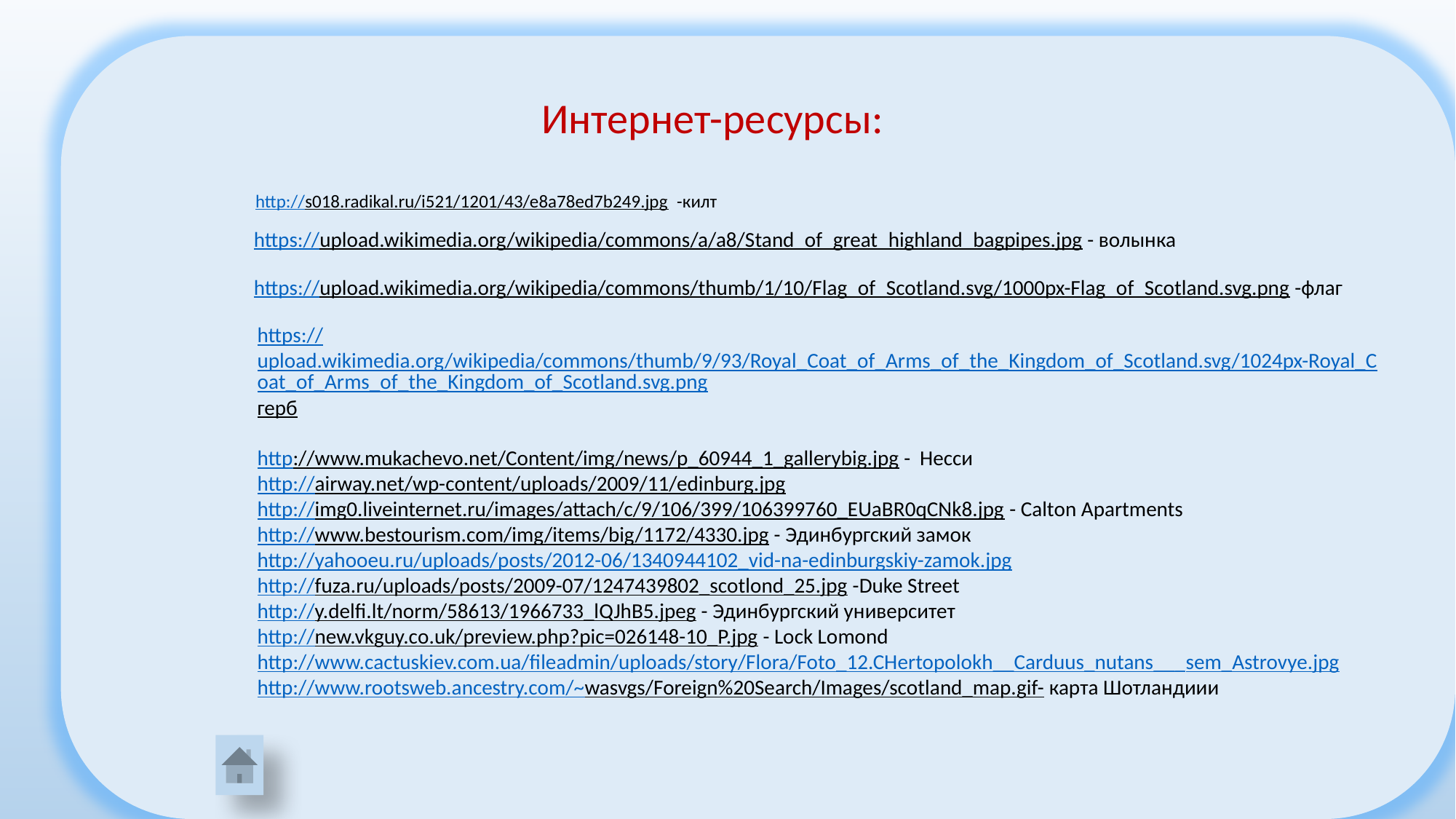

# Интернет-ресурсы:

http://s018.radikal.ru/i521/1201/43/e8a78ed7b249.jpg  -килт
https://upload.wikimedia.org/wikipedia/commons/a/a8/Stand_of_great_highland_bagpipes.jpg - волынка
https://upload.wikimedia.org/wikipedia/commons/thumb/1/10/Flag_of_Scotland.svg/1000px-Flag_of_Scotland.svg.png -флаг

https://upload.wikimedia.org/wikipedia/commons/thumb/9/93/Royal_Coat_of_Arms_of_the_Kingdom_of_Scotland.svg/1024px-Royal_Coat_of_Arms_of_the_Kingdom_of_Scotland.svg.pngгерб

http://www.mukachevo.net/Content/img/news/p_60944_1_gallerybig.jpg -  Несси
http://airway.net/wp-content/uploads/2009/11/edinburg.jpg
http://img0.liveinternet.ru/images/attach/c/9/106/399/106399760_EUaBR0qCNk8.jpg - Calton Apartments
http://www.bestourism.com/img/items/big/1172/4330.jpg - Эдинбургский замок
http://yahooeu.ru/uploads/posts/2012-06/1340944102_vid-na-edinburgskiy-zamok.jpg
http://fuza.ru/uploads/posts/2009-07/1247439802_scotlond_25.jpg -Duke Street
http://y.delfi.lt/norm/58613/1966733_lQJhB5.jpeg - Эдинбургский университет
http://new.vkguy.co.uk/preview.php?pic=026148-10_P.jpg - Lock Lomond
http://www.cactuskiev.com.ua/fileadmin/uploads/story/Flora/Foto_12.CHertopolokh__Carduus_nutans___sem_Astrovye.jpg
http://www.rootsweb.ancestry.com/~wasvgs/Foreign%20Search/Images/scotland_map.gif- карта Шотландиии